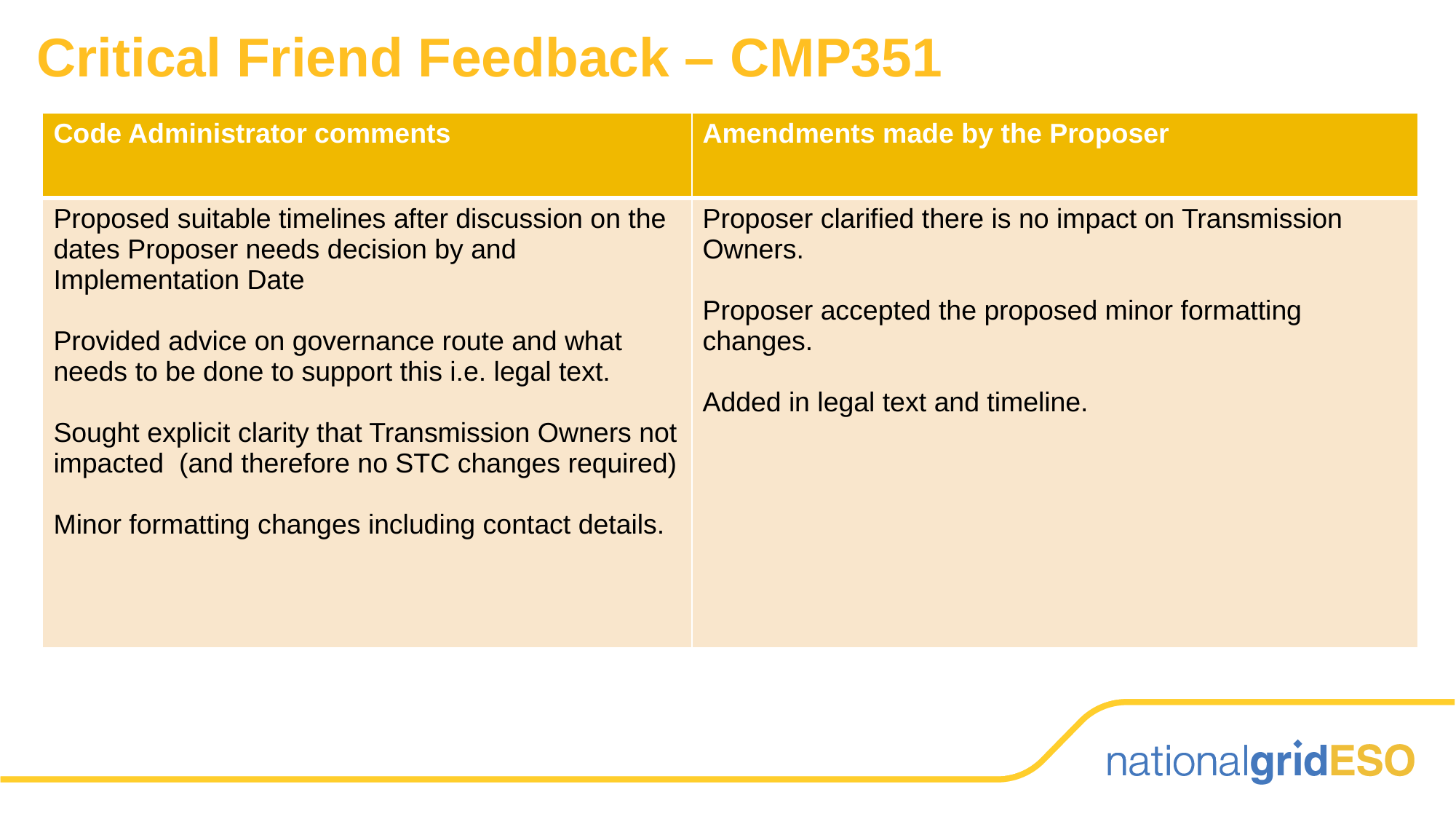

# Critical Friend Feedback – CMP351
| Code Administrator comments | Amendments made by the Proposer |
| --- | --- |
| Proposed suitable timelines after discussion on the dates Proposer needs decision by and Implementation Date Provided advice on governance route and what needs to be done to support this i.e. legal text. Sought explicit clarity that Transmission Owners not impacted (and therefore no STC changes required) Minor formatting changes including contact details. | Proposer clarified there is no impact on Transmission Owners. Proposer accepted the proposed minor formatting changes. Added in legal text and timeline. |